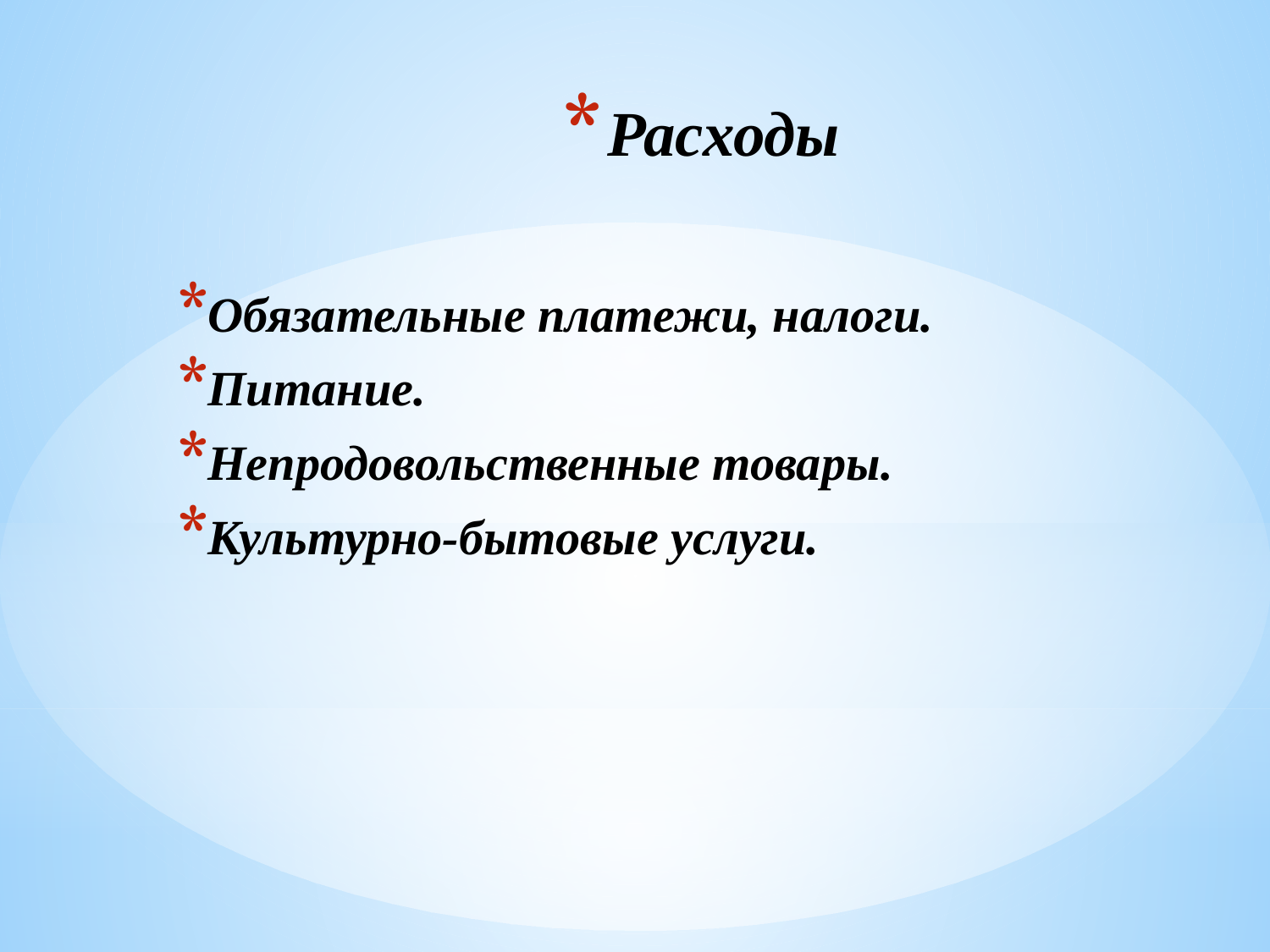

# Расходы
Обязательные платежи, налоги.
Питание.
Непродовольственные товары.
Культурно-бытовые услуги.